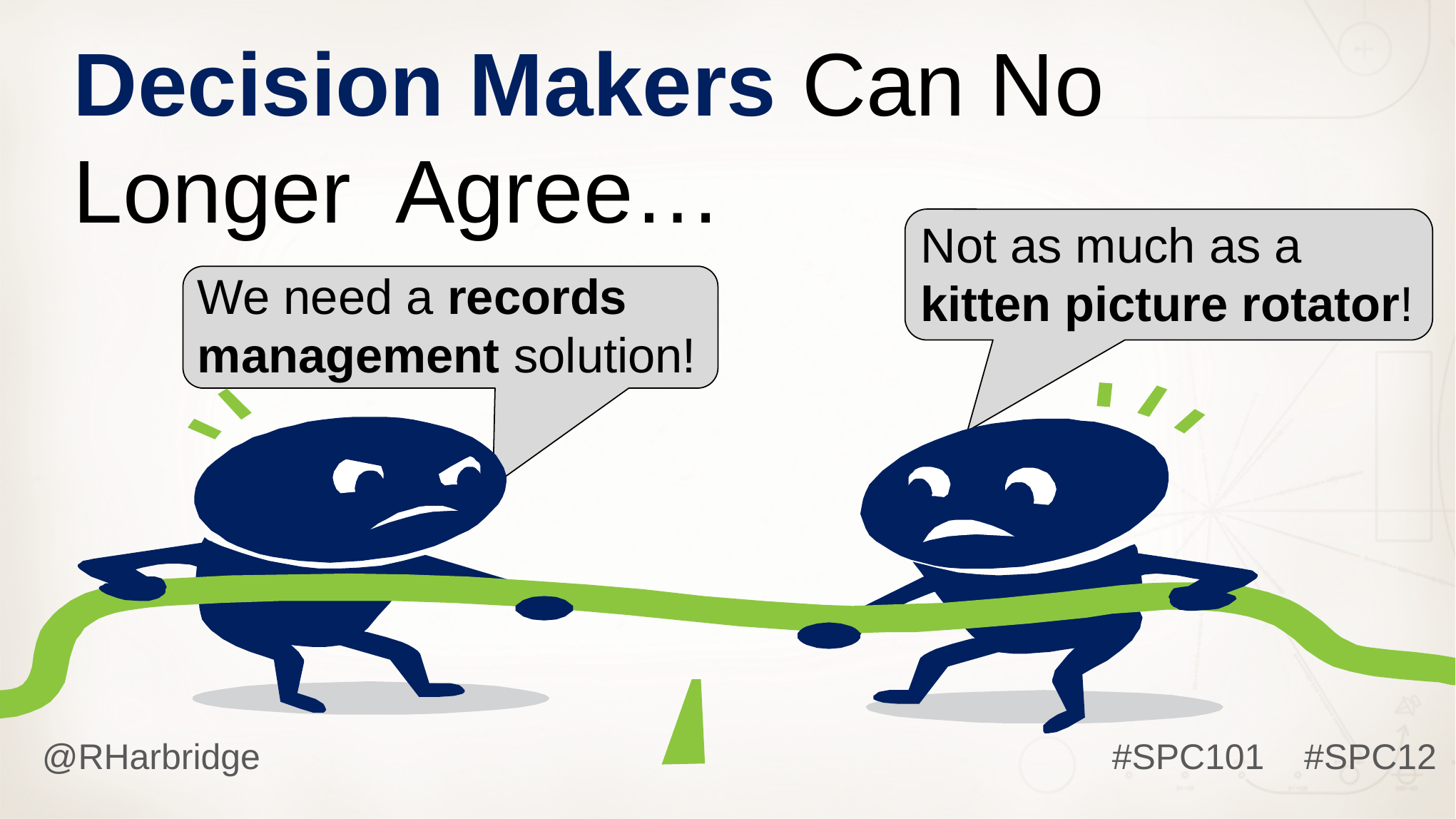

Decision Makers Can No Longer  Agree…
Not as much as a kitten picture rotator!

We need a records management solution!